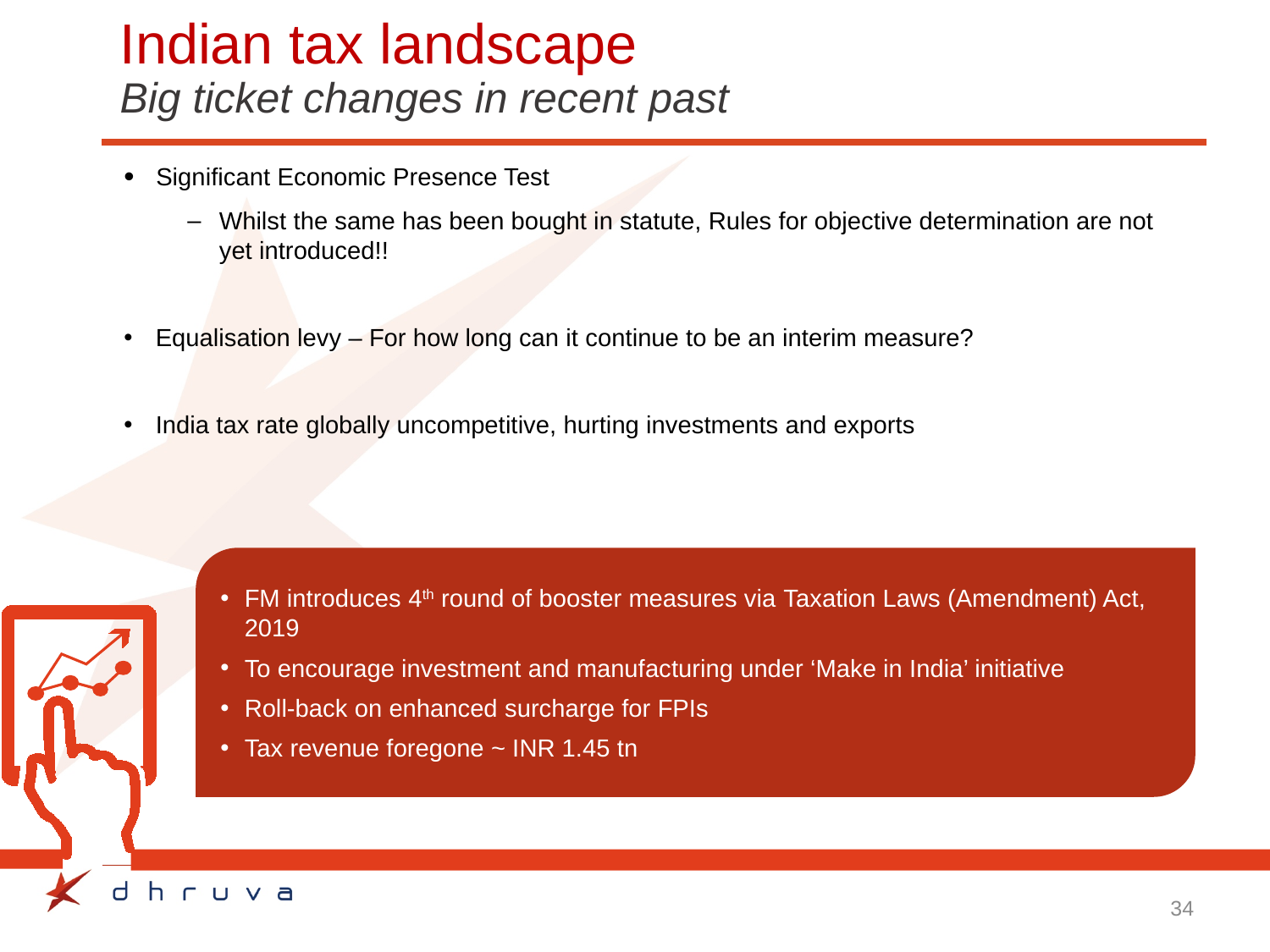

# Indian tax landscape Big ticket changes in recent past
Significant Economic Presence Test
Whilst the same has been bought in statute, Rules for objective determination are not yet introduced!!

Equalisation levy – For how long can it continue to be an interim measure?

India tax rate globally uncompetitive, hurting investments and exports

FM introduces 4th round of booster measures via Taxation Laws (Amendment) Act, 2019
To encourage investment and manufacturing under ‘Make in India’ initiative
Roll-back on enhanced surcharge for FPIs
Tax revenue foregone ~ INR 1.45 tn

34